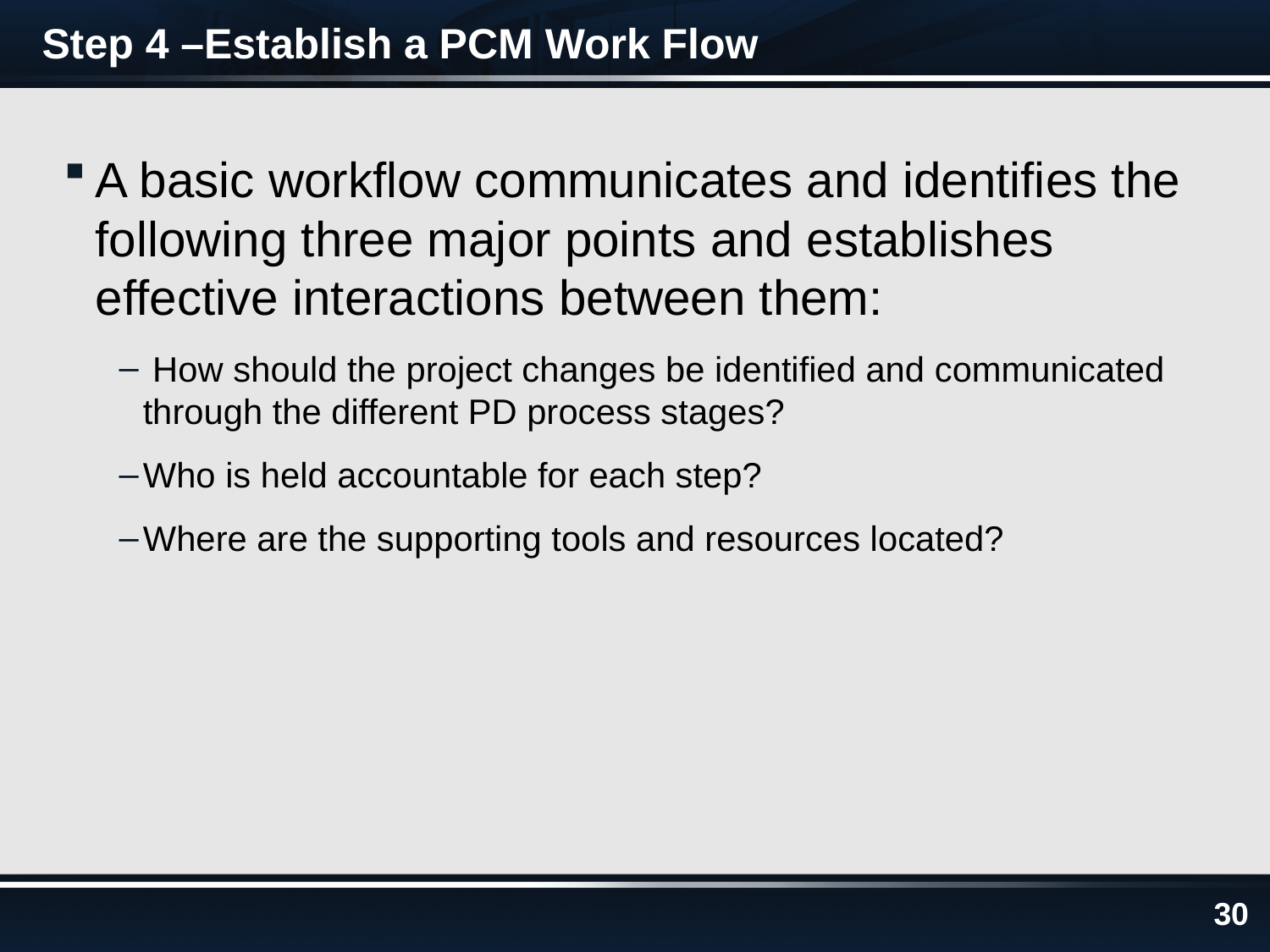

# Step 4 –Establish a PCM Work Flow
A basic workflow communicates and identifies the following three major points and establishes effective interactions between them:
 How should the project changes be identified and communicated through the different PD process stages?
Who is held accountable for each step?
Where are the supporting tools and resources located?